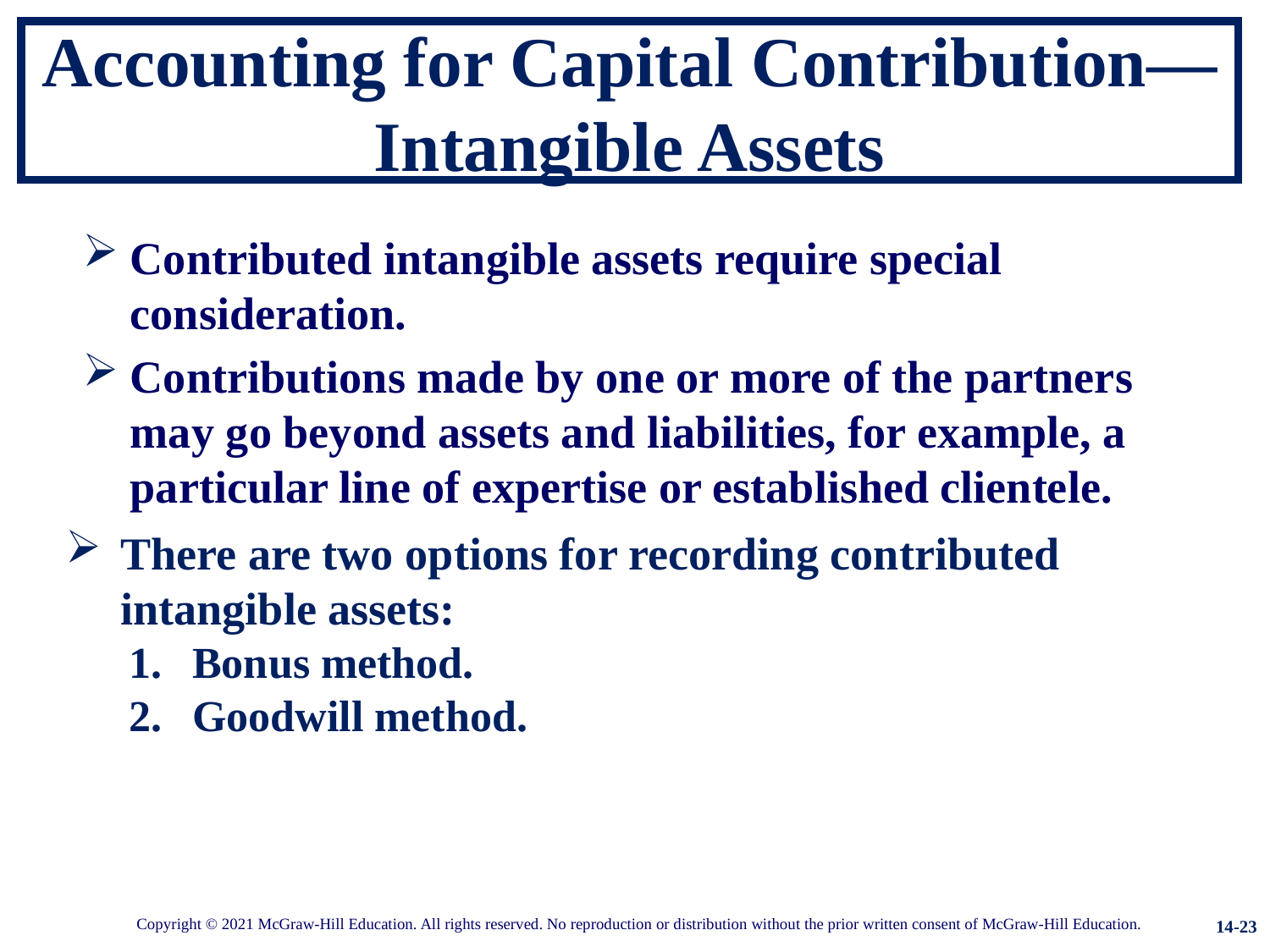

# Accounting for Capital Contribution—Intangible Assets
Contributed intangible assets require special consideration.
Contributions made by one or more of the partners may go beyond assets and liabilities, for example, a particular line of expertise or established clientele.
There are two options for recording contributed intangible assets:
Bonus method.
Goodwill method.
14-23
Copyright © 2021 McGraw-Hill Education. All rights reserved. No reproduction or distribution without the prior written consent of McGraw-Hill Education.